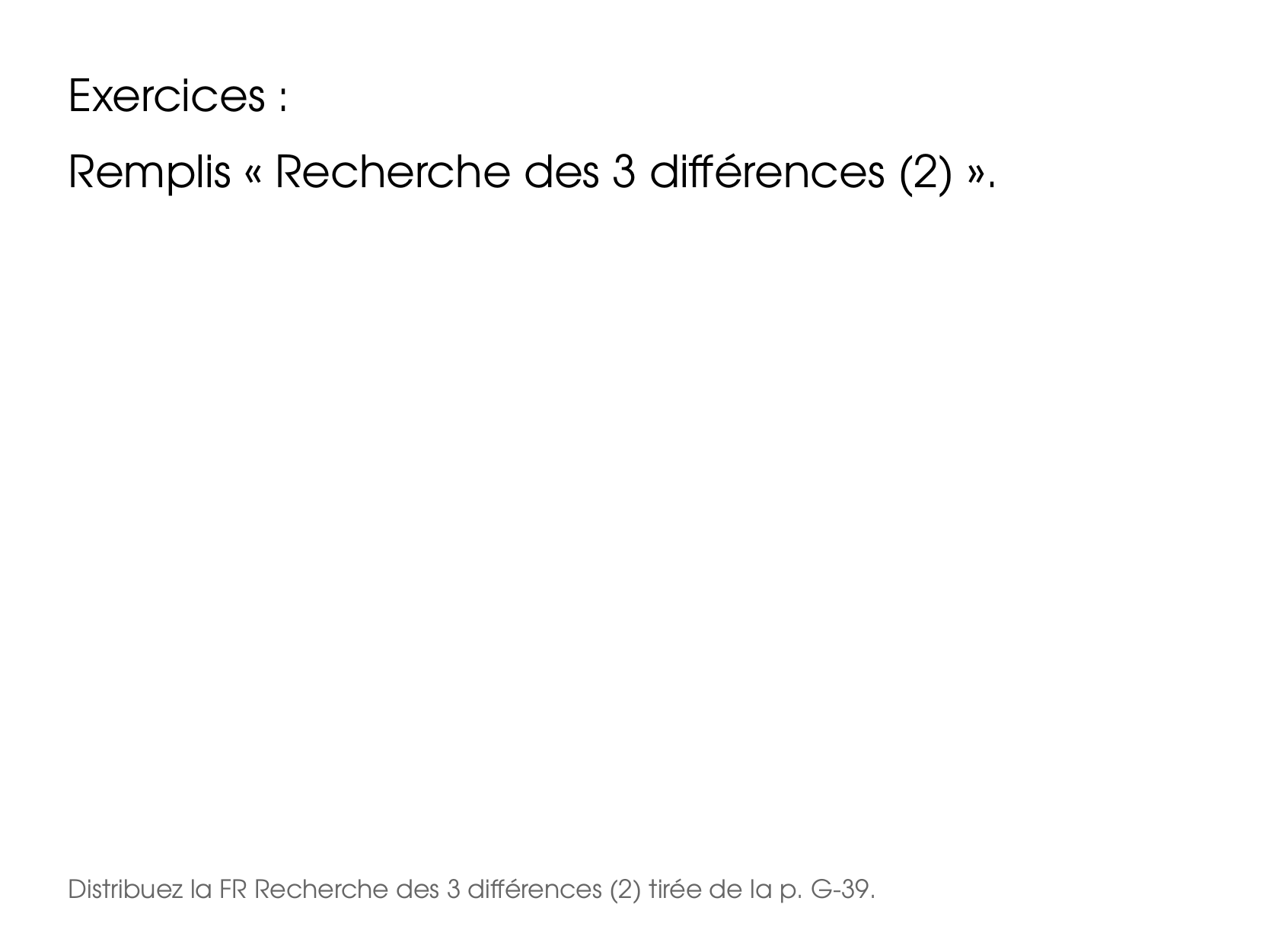

Exercices :
Remplis « Recherche des 3 différences (2) ».
Distribuez la FR Recherche des 3 différences (2) tirée de la p. G-39.